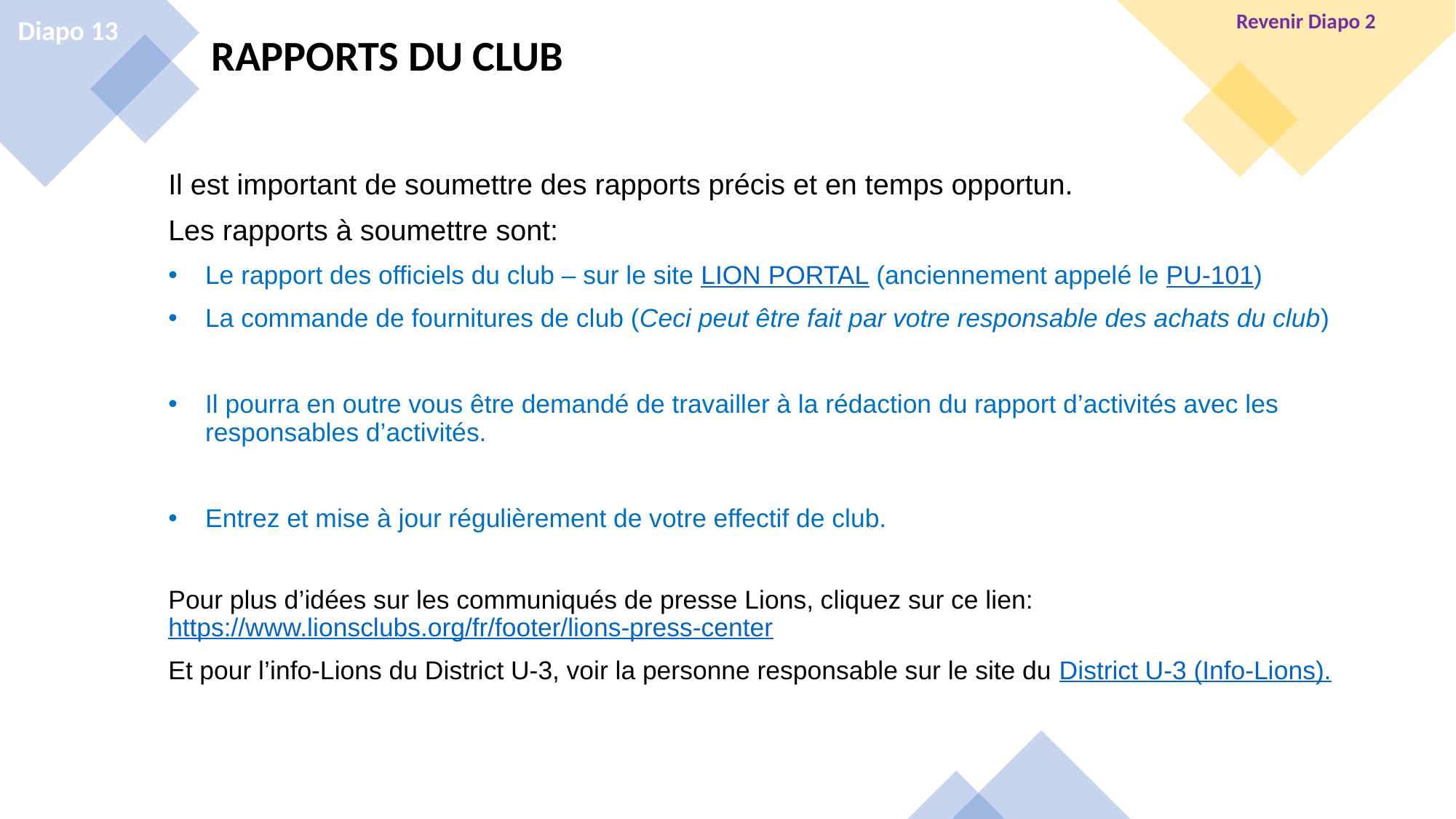

Revenir Diapo 2
Diapo 13
RAPPORTS DU CLUB

Il est important de soumettre des rapports précis et en temps opportun.
Les rapports à soumettre sont:
Le rapport des officiels du club – sur le site LION PORTAL (anciennement appelé le PU-101)
La commande de fournitures de club (Ceci peut être fait par votre responsable des achats du club)

Il pourra en outre vous être demandé de travailler à la rédaction du rapport d’activités avec les responsables d’activités.

Entrez et mise à jour régulièrement de votre effectif de club.

Pour plus d’idées sur les communiqués de presse Lions, cliquez sur ce lien: https://www.lionsclubs.org/fr/footer/lions-press-center
Et pour l’info-Lions du District U-3, voir la personne responsable sur le site du District U-3 (Info-Lions).